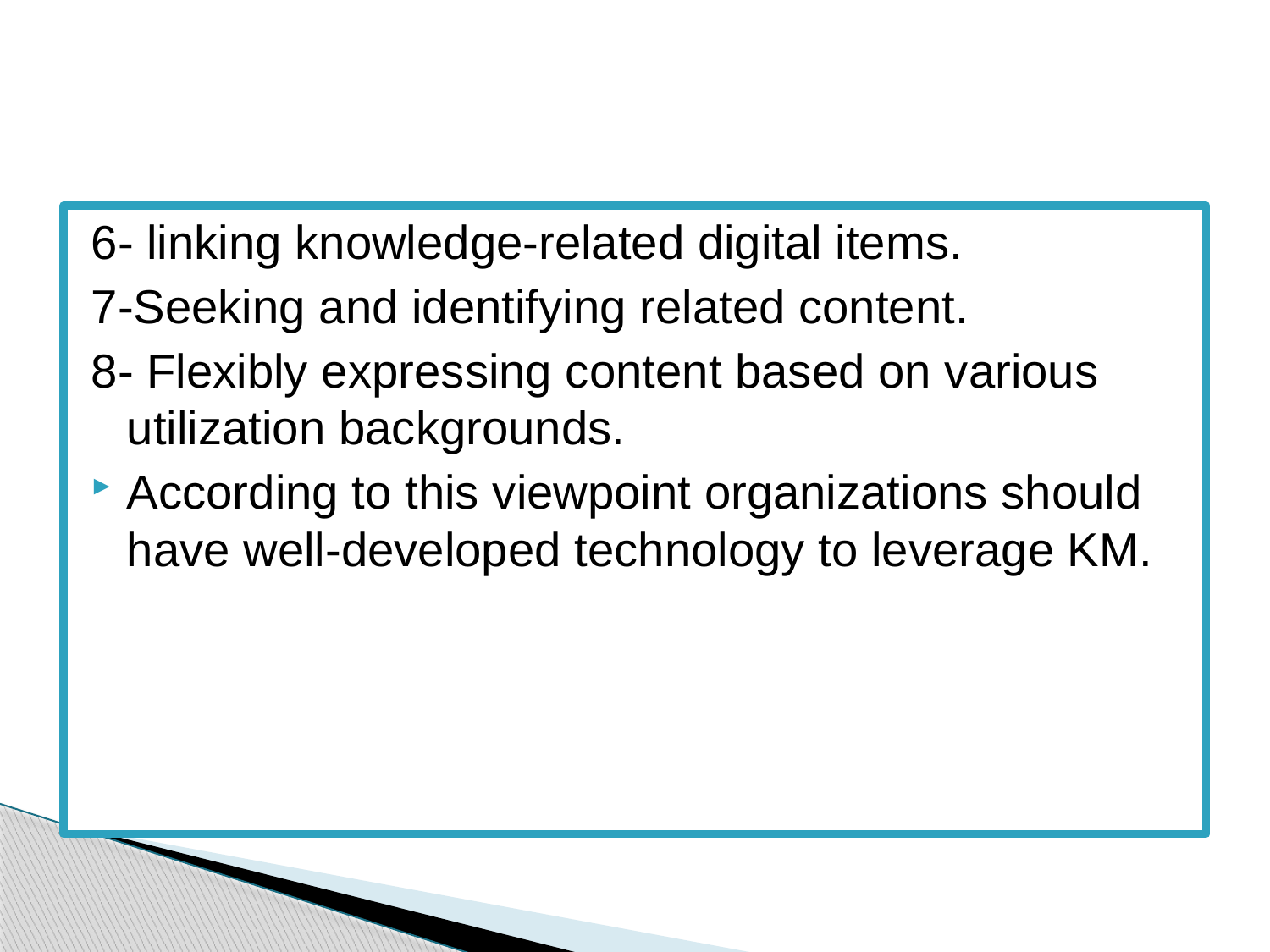

#
6- linking knowledge-related digital items.
7-Seeking and identifying related content.
8- Flexibly expressing content based on various utilization backgrounds.
According to this viewpoint organizations should have well-developed technology to leverage KM.